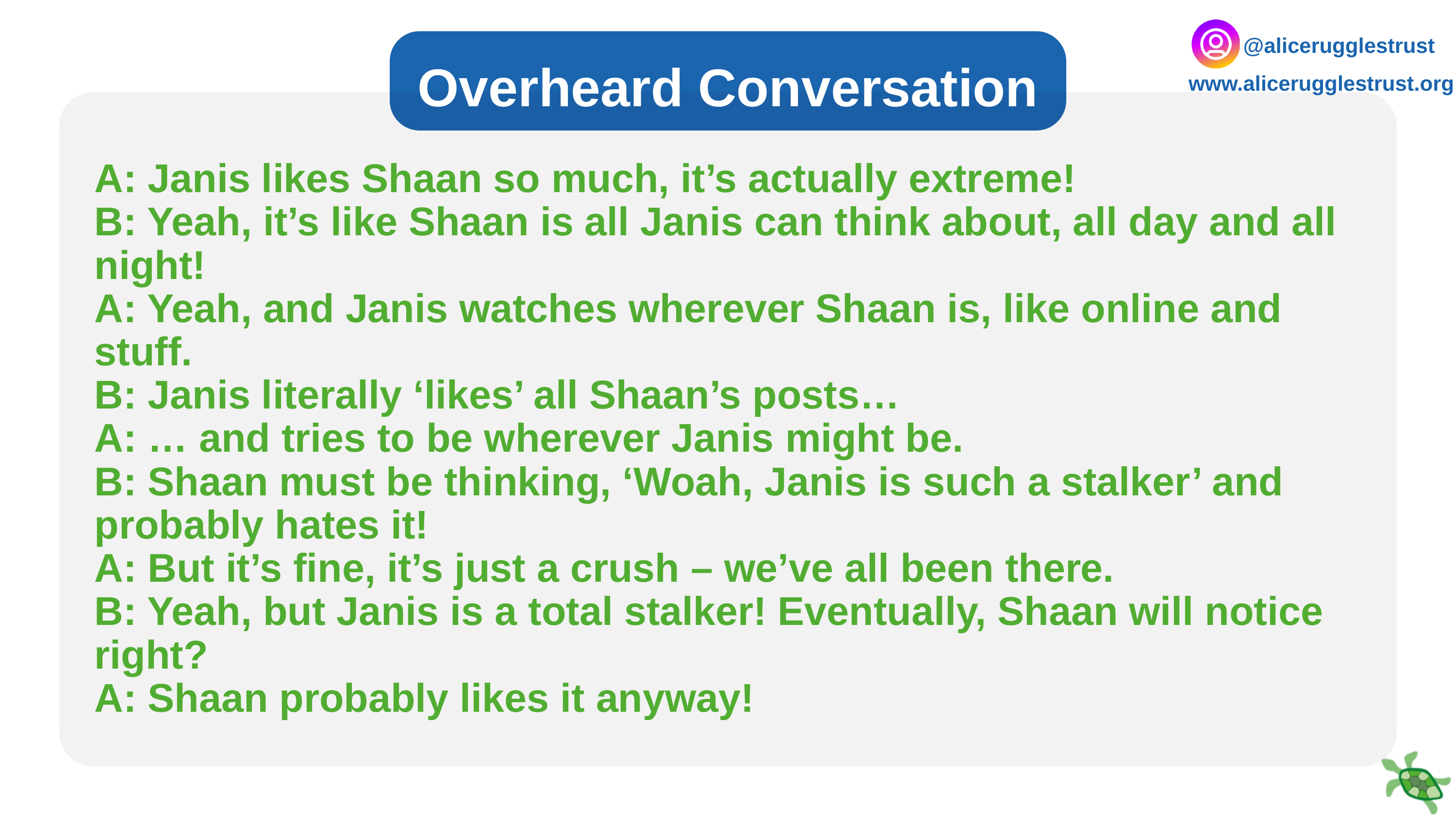

@alicerugglestrust

Overheard Conversation
www.alicerugglestrust.org

A: Janis likes Shaan so much, it’s actually extreme!
B: Yeah, it’s like Shaan is all Janis can think about, all day and all night!
A: Yeah, and Janis watches wherever Shaan is, like online and stuff.
B: Janis literally ‘likes’ all Shaan’s posts…
A: … and tries to be wherever Janis might be.
B: Shaan must be thinking, ‘Woah, Janis is such a stalker’ and probably hates it!
A: But it’s fine, it’s just a crush – we’ve all been there.
B: Yeah, but Janis is a total stalker! Eventually, Shaan will notice right?
A: Shaan probably likes it anyway!